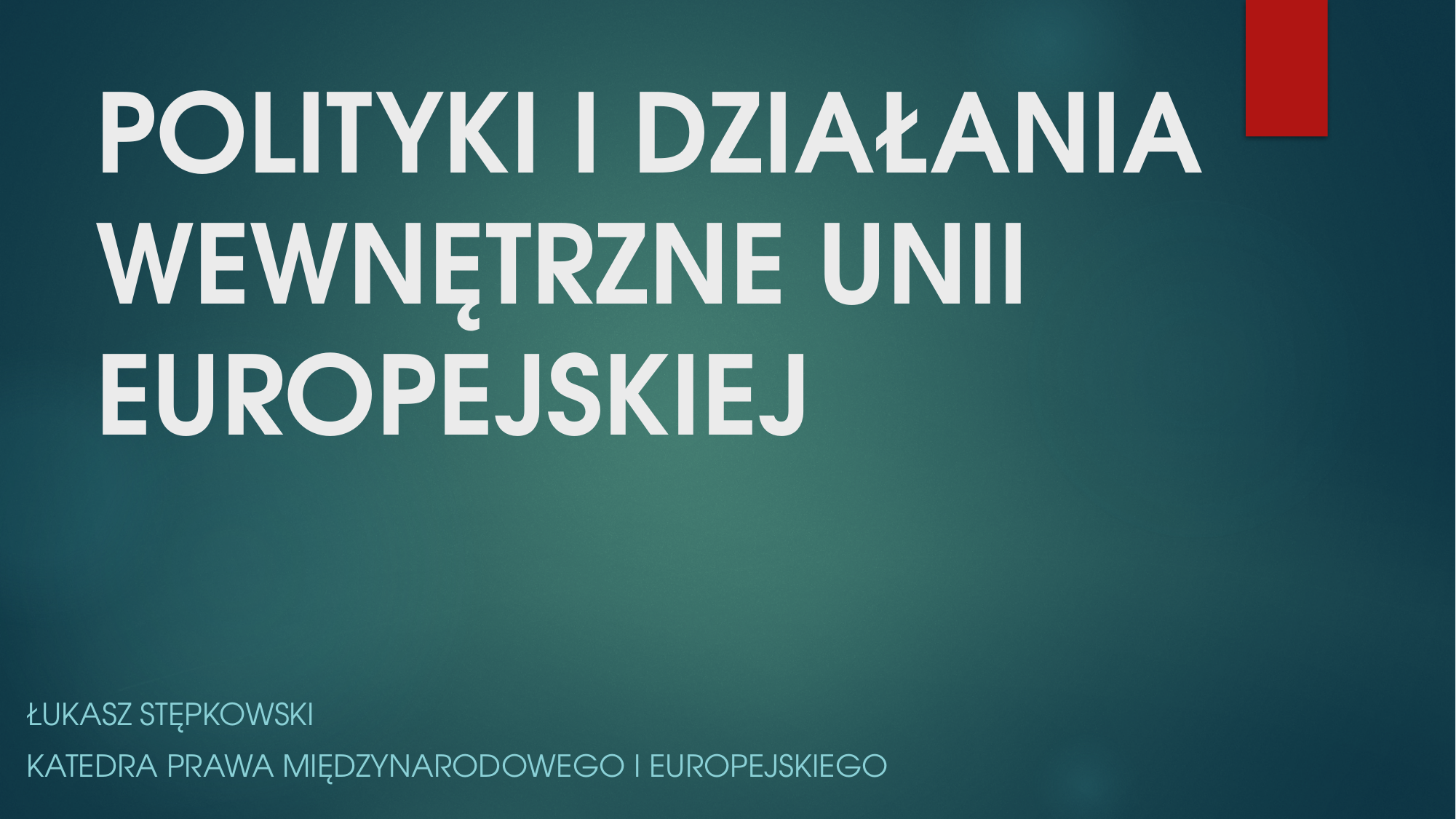

# POLITYKI I DZIAŁANIA WEWNĘTRZNE UNII EUROPEJSKIEJ
Łukasz Stępkowski
Katedra prawa międzynarodowego i europejskiego